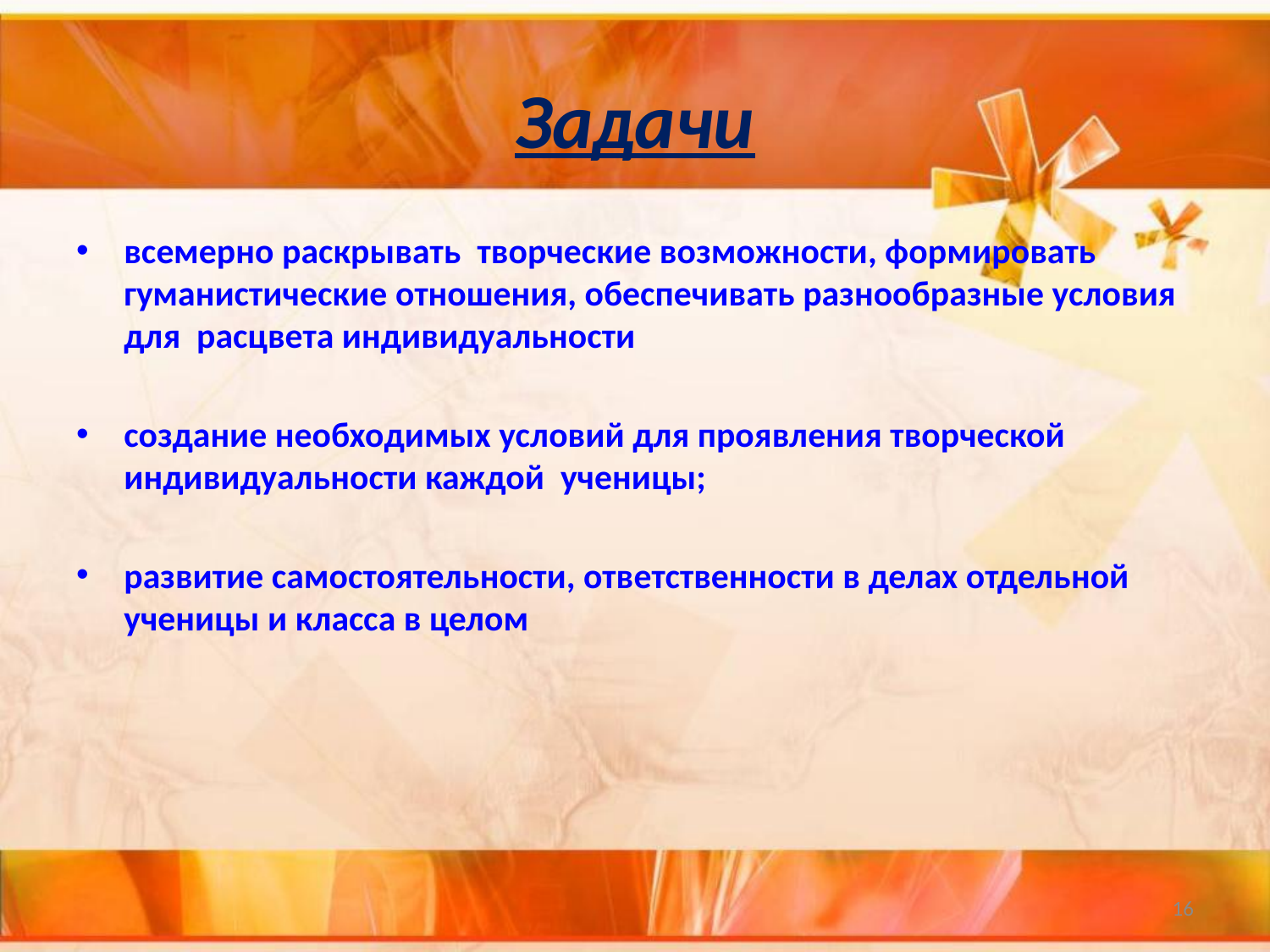

# Задачи
всемерно раскрывать  творческие возможности, формировать  гуманистические отношения, обеспечивать разнообразные условия для  расцвета индивидуальности

создание необходимых условий для проявления творческой индивидуальности каждой  ученицы;

развитие самостоятельности, ответственности в делах отдельной ученицы и класса в целом

16